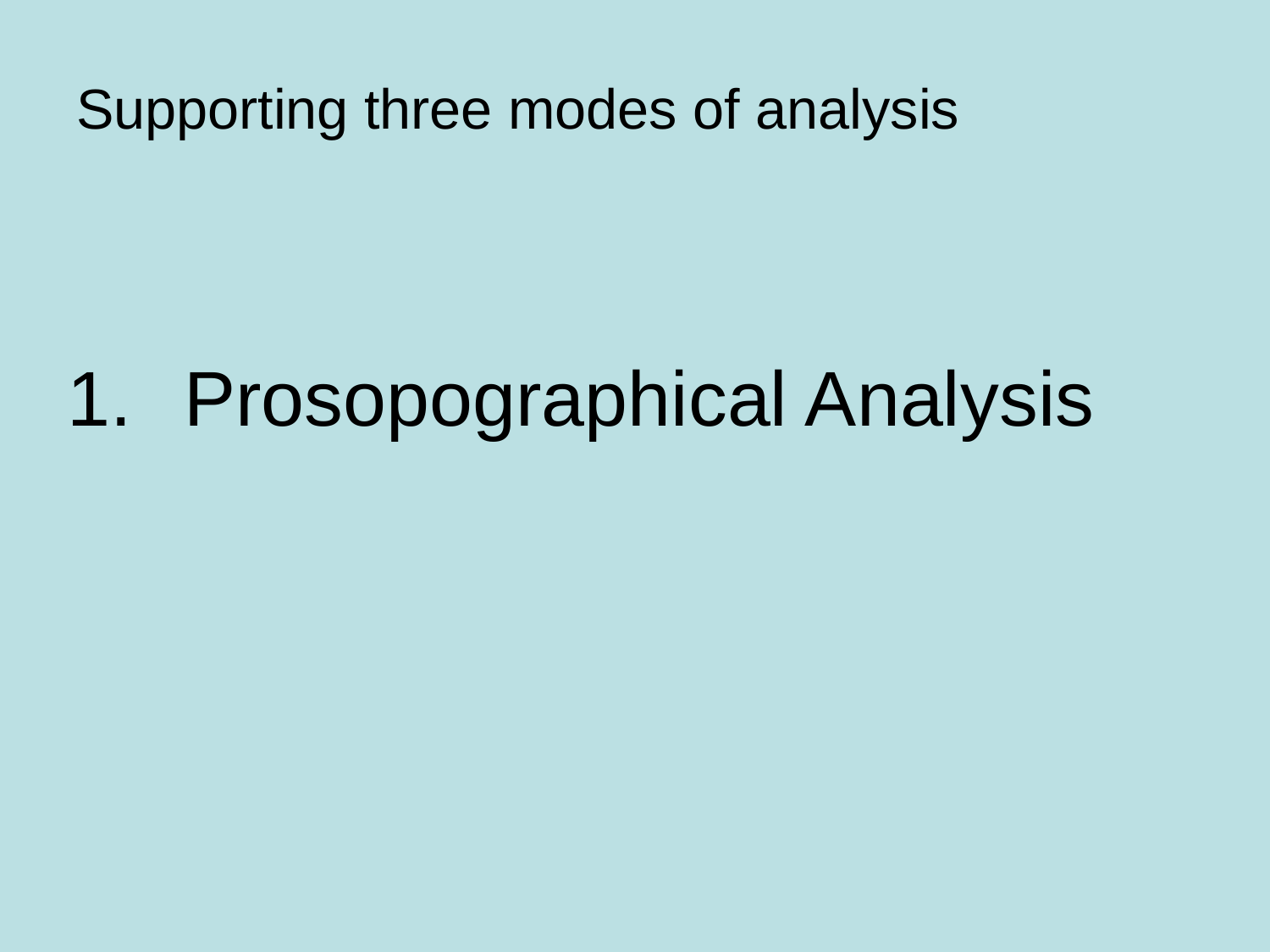

Supporting three modes of analysis
# Prosopographical Analysis